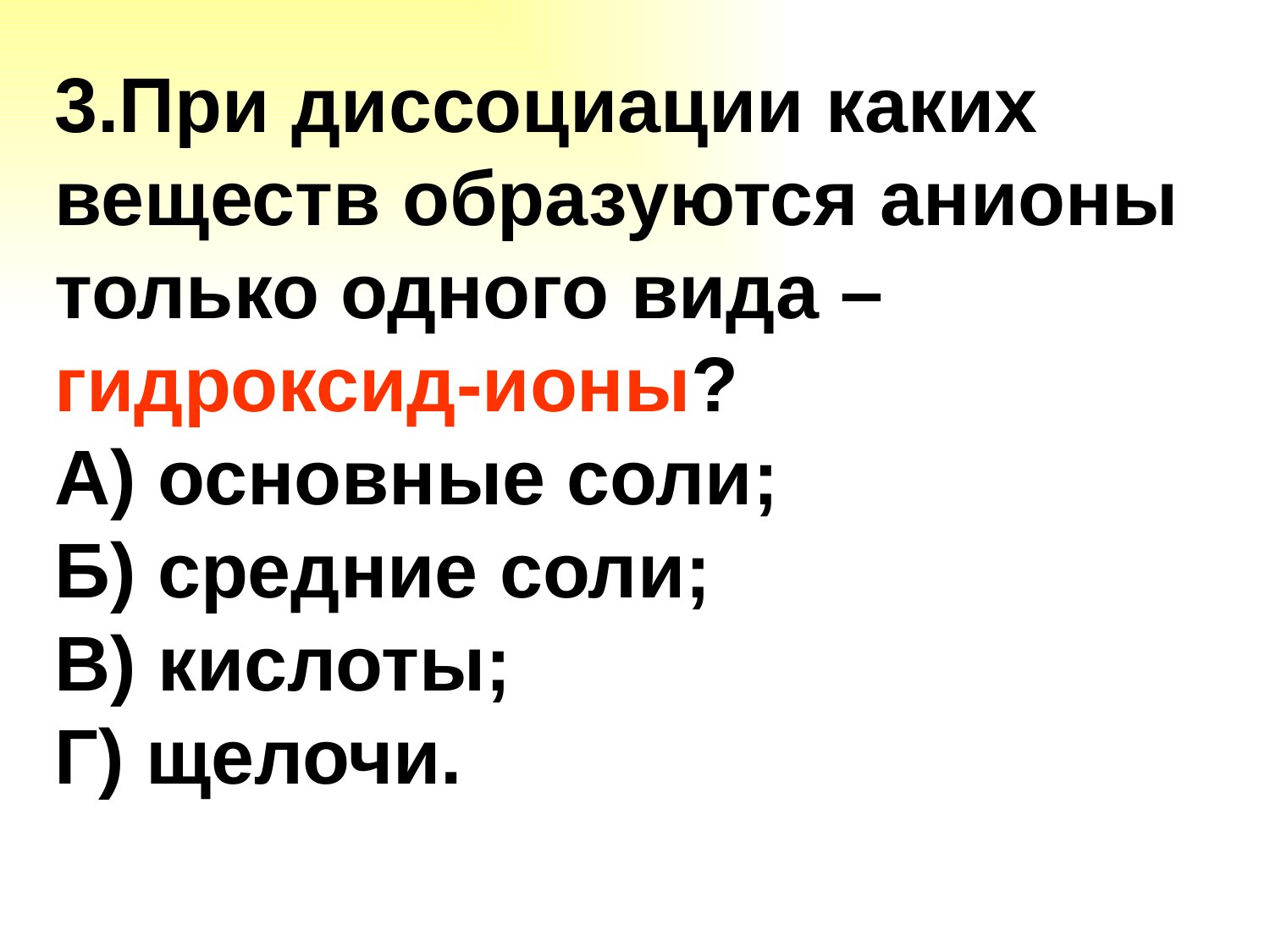

3.При диссоциации каких веществ образуются анионы только одного вида – гидроксид-ионы?
А) основные соли;
Б) средние соли;
В) кислоты;
Г) щелочи.